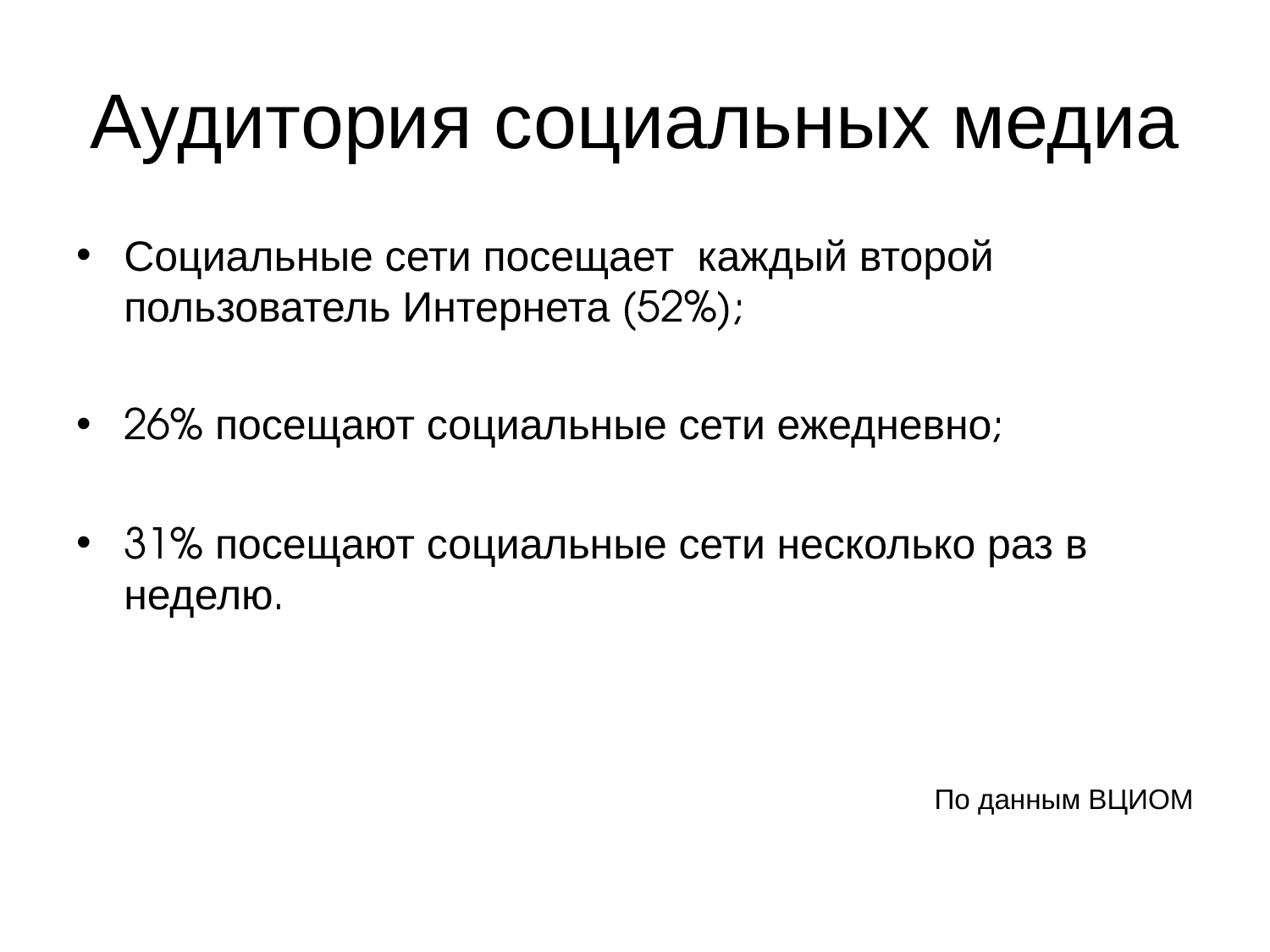

# Аудитория социальных медиа
Социальные сети посещает  каждый второй пользователь Интернета (52%);

26% посещают социальные сети ежедневно;

31% посещают социальные сети несколько раз в неделю.

По данным ВЦИОМ